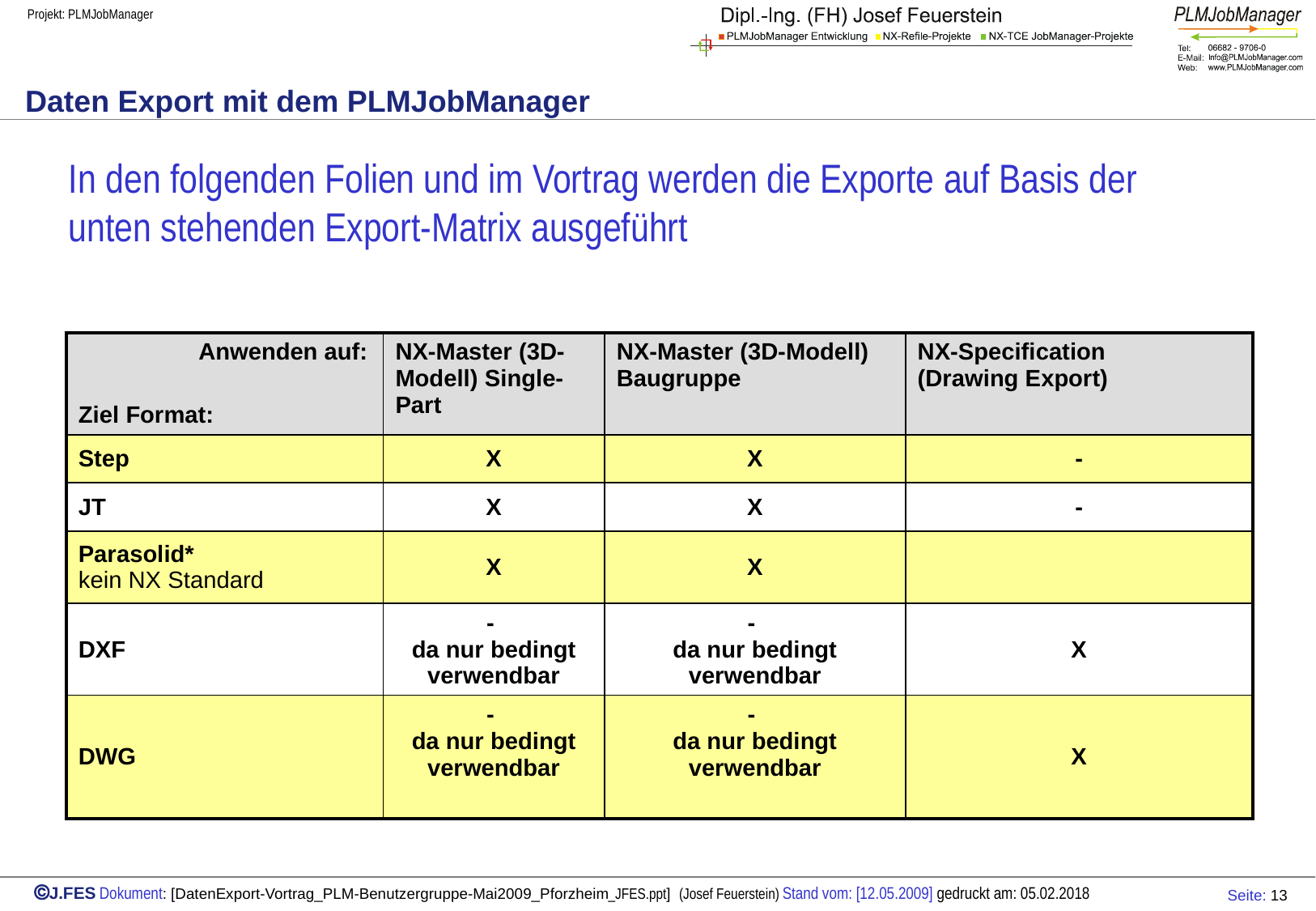

# Daten Export mit dem PLMJobManager
In den folgenden Folien und im Vortrag werden die Exporte auf Basis der unten stehenden Export-Matrix ausgeführt
| Anwenden auf: Ziel Format: | NX-Master (3D-Modell) Single-Part | NX-Master (3D-Modell) Baugruppe | NX-Specification (Drawing Export) |
| --- | --- | --- | --- |
| Step | X | X | - |
| JT | X | X | - |
| Parasolid\* kein NX Standard | X | X |  |
| DXF | - da nur bedingt verwendbar | - da nur bedingt verwendbar | X |
| DWG | - da nur bedingt verwendbar | - da nur bedingt verwendbar | X |